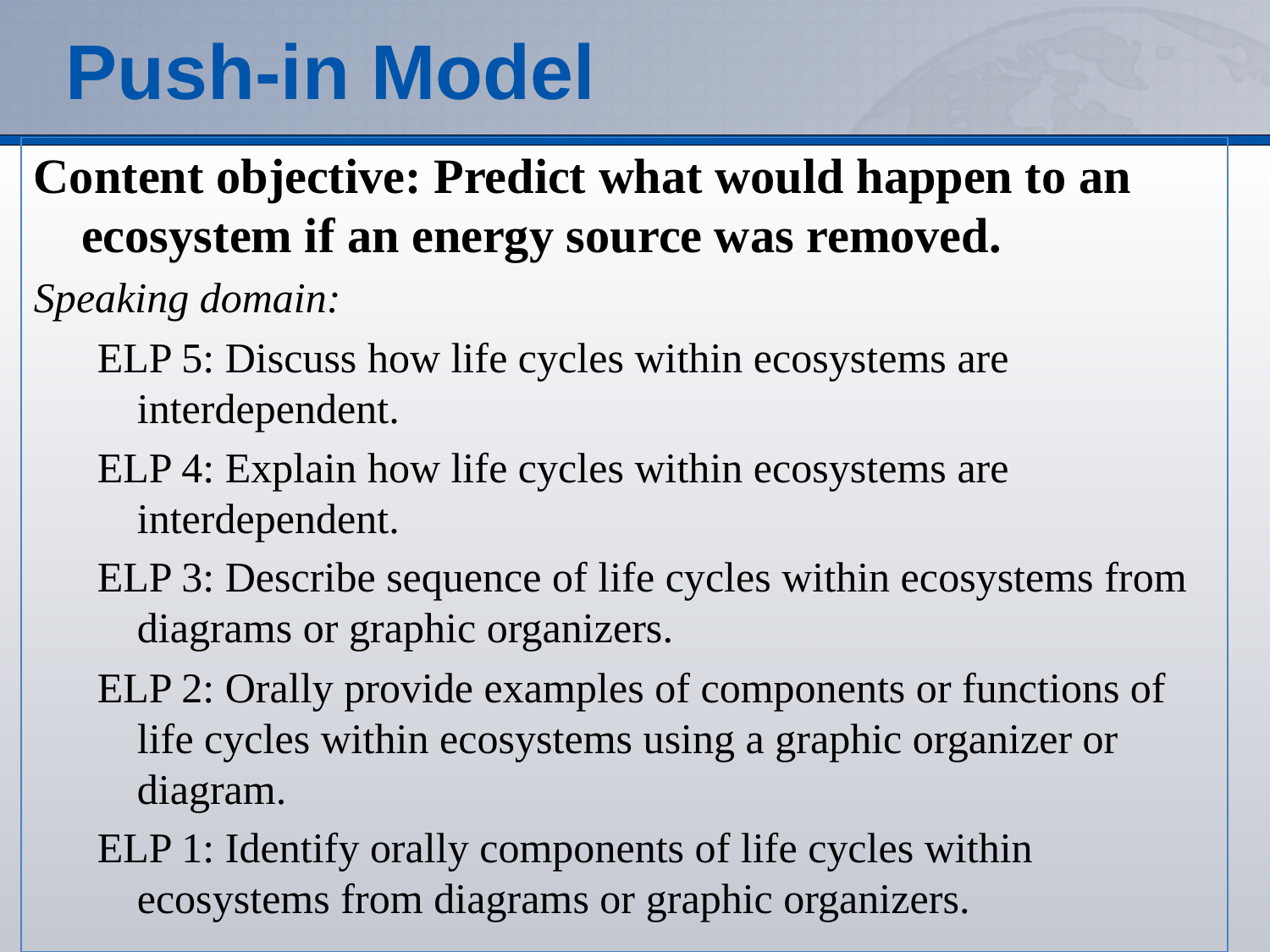

# Push-in Model
Content objective: Predict what would happen to an ecosystem if an energy source was removed.
Speaking domain:
ELP 5: Discuss how life cycles within ecosystems are interdependent.
ELP 4: Explain how life cycles within ecosystems are interdependent.
ELP 3: Describe sequence of life cycles within ecosystems from diagrams or graphic organizers.
ELP 2: Orally provide examples of components or functions of life cycles within ecosystems using a graphic organizer or diagram.
ELP 1: Identify orally components of life cycles within ecosystems from diagrams or graphic organizers.